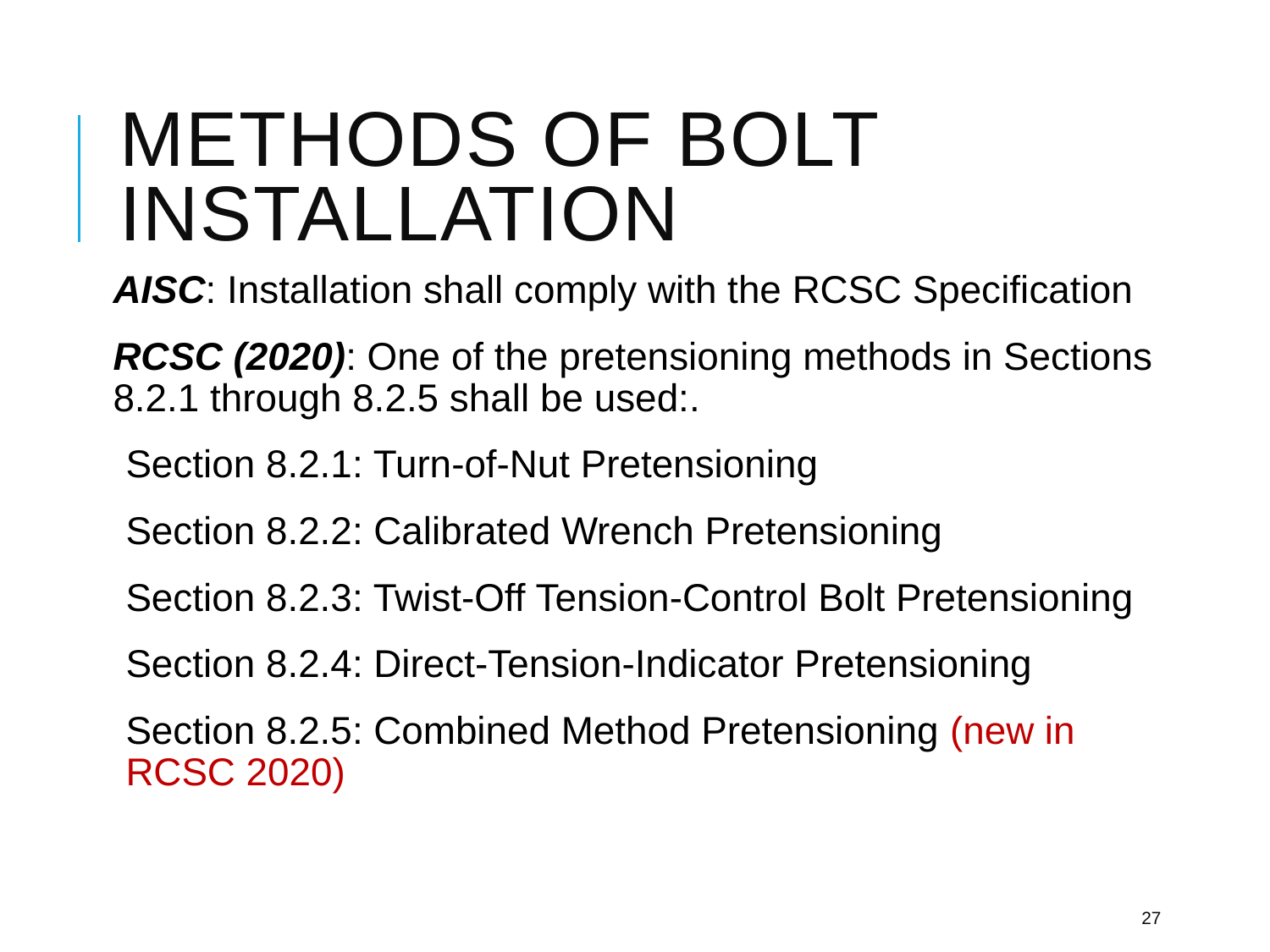

# Methods of bolt installation
AISC: Installation shall comply with the RCSC Specification
RCSC (2020): One of the pretensioning methods in Sections 8.2.1 through 8.2.5 shall be used:.
Section 8.2.1: Turn-of-Nut Pretensioning
Section 8.2.2: Calibrated Wrench Pretensioning
Section 8.2.3: Twist-Off Tension-Control Bolt Pretensioning
Section 8.2.4: Direct-Tension-Indicator Pretensioning
Section 8.2.5: Combined Method Pretensioning (new in RCSC 2020)

27